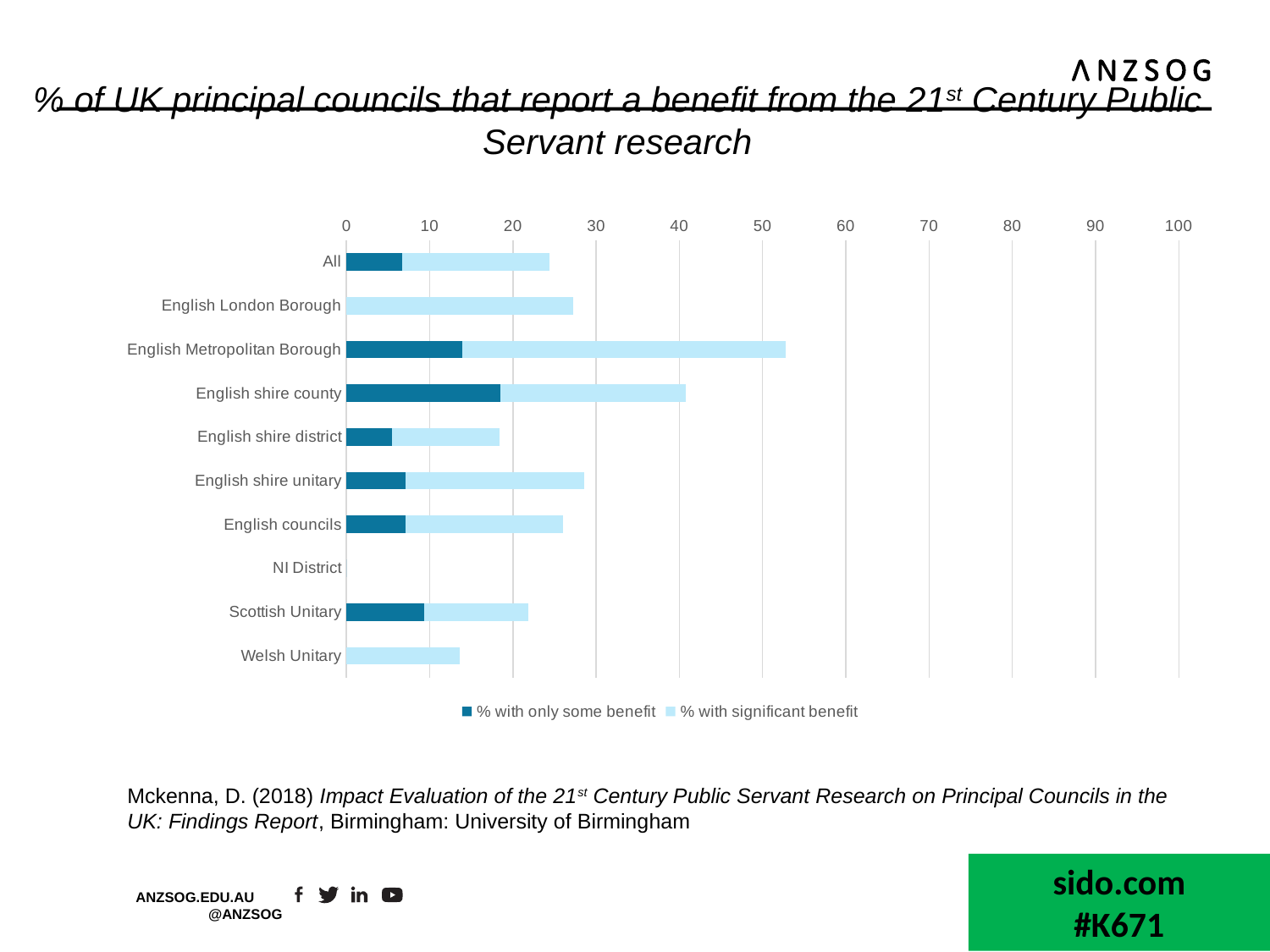

% of UK principal councils that report a benefit from the 21st Century Public Servant research

### Chart

| Category | % with only some benefit | % with significant benefit |
|---|---|---|
| All | 6.698564593301434 | 17.703349282296653 |
| English London Borough | 0.0 | 27.27272727272727 |
| English Metropolitan Borough | 13.888888888888886 | 38.88888888888889 |
| English shire county | 18.51851851851852 | 22.22222222222222 |
| English shire district | 5.472636815920399 | 12.935323383084576 |
| English shire unitary | 7.142857142857142 | 21.428571428571427 |
| English councils | 7.08215297450425 | 18.980169971671387 |
| NI District | 0.0 | 0.0 |
| Scottish Unitary | 9.375 | 12.5 |
| Welsh Unitary | 0.0 | 13.636363636363635 |
Mckenna, D. (2018) Impact Evaluation of the 21st Century Public Servant Research on Principal Councils in the UK: Findings Report, Birmingham: University of Birmingham
sido.com
#K671